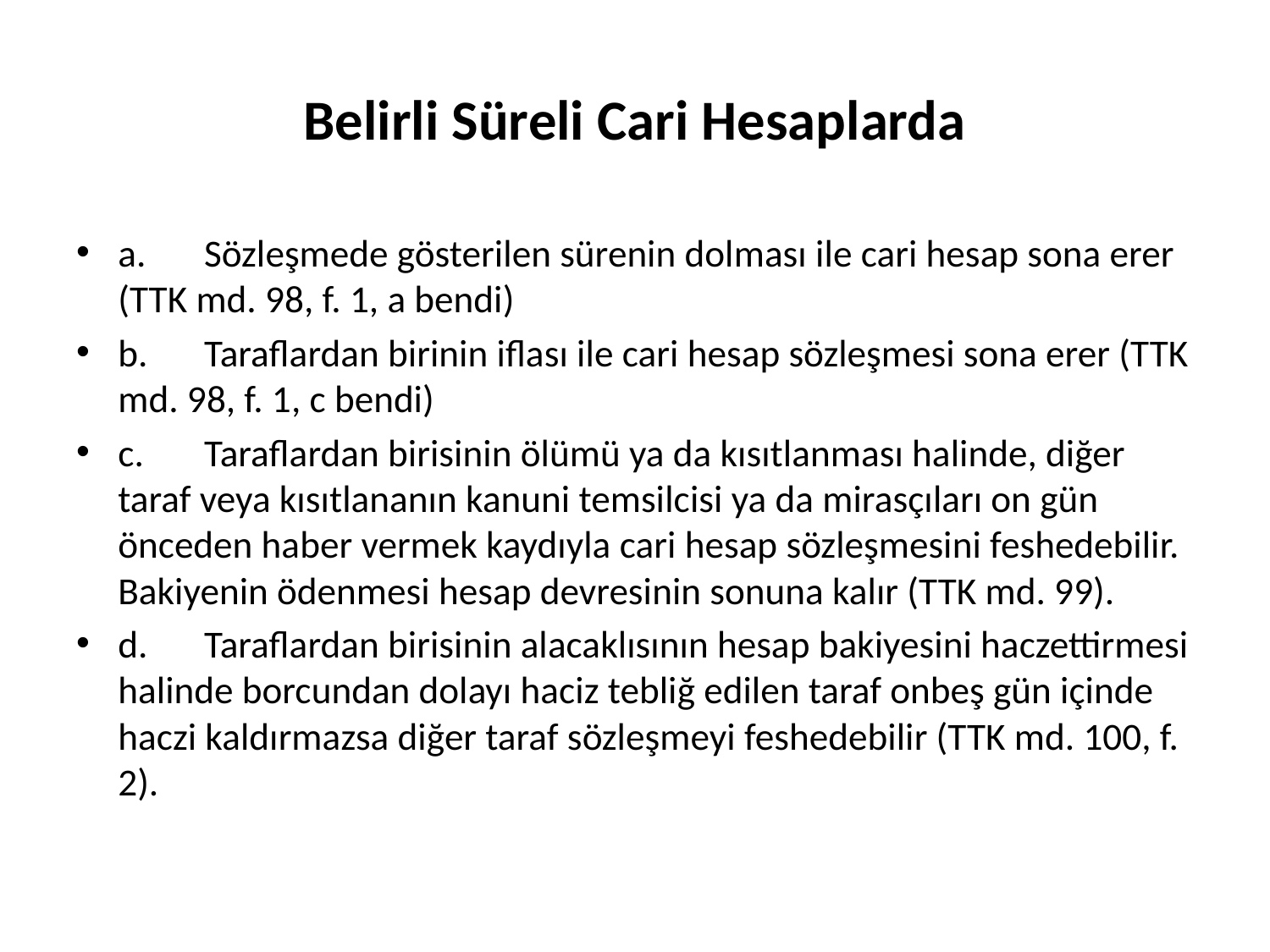

# Belirli Süreli Cari Hesaplarda
a.	Sözleşmede gösterilen sürenin dolması ile cari hesap sona erer (TTK md. 98, f. 1, a bendi)
b.	Taraflardan birinin iflası ile cari hesap sözleşmesi sona erer (TTK md. 98, f. 1, c bendi)
c.	Taraflardan birisinin ölümü ya da kısıtlanması halinde, diğer taraf veya kısıtlananın kanuni temsilcisi ya da mirasçıları on gün önceden haber vermek kaydıyla cari hesap sözleşmesini feshedebilir. Bakiyenin ödenmesi hesap devresinin sonuna kalır (TTK md. 99).
d.	Taraflardan birisinin alacaklısının hesap bakiyesini haczettirmesi halinde borcundan dolayı haciz tebliğ edilen taraf onbeş gün içinde haczi kaldırmazsa diğer taraf sözleşmeyi feshedebilir (TTK md. 100, f. 2).